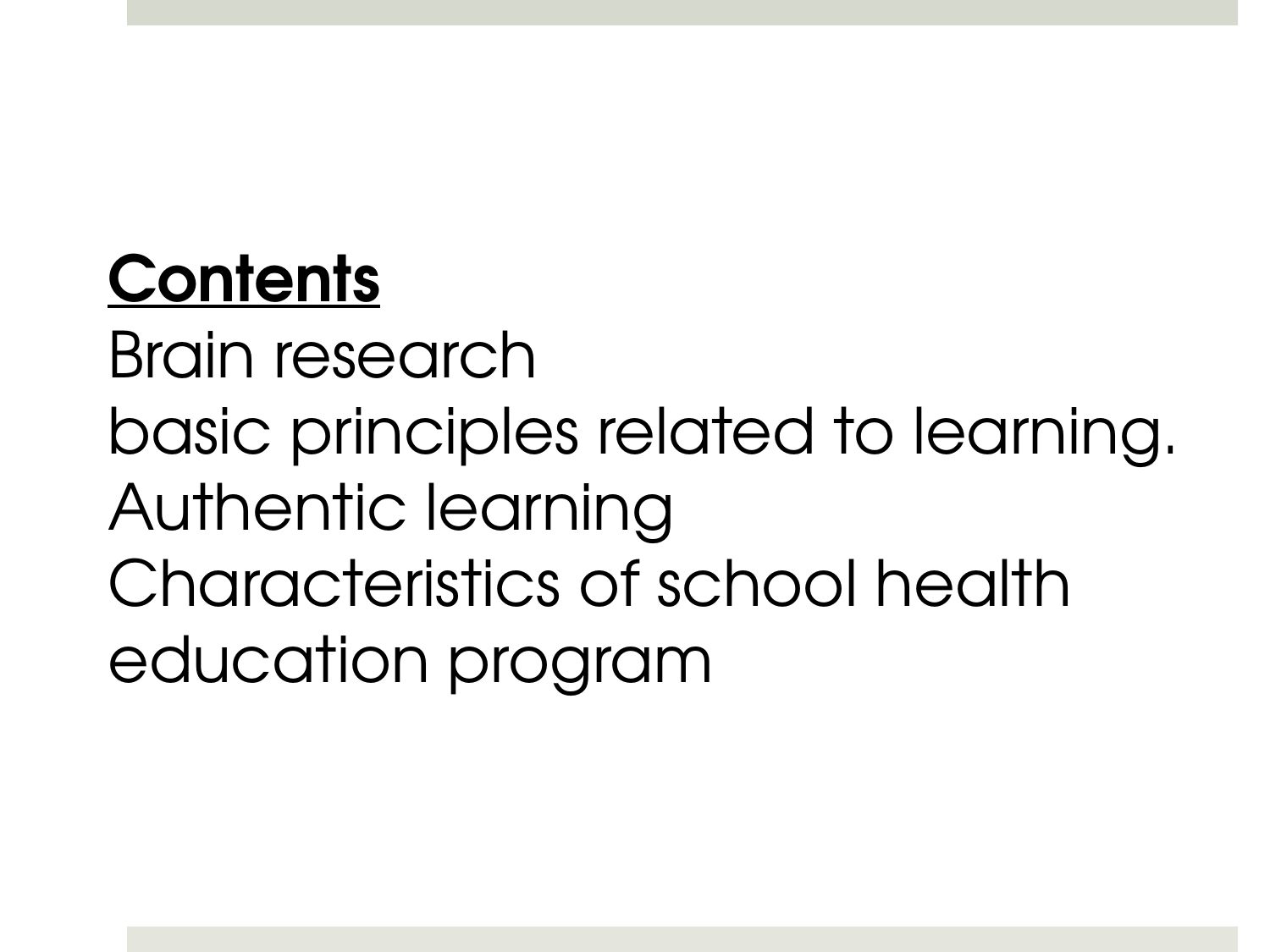

# Contents Brain research basic principles related to learning. Authentic learning Characteristics of school health education program